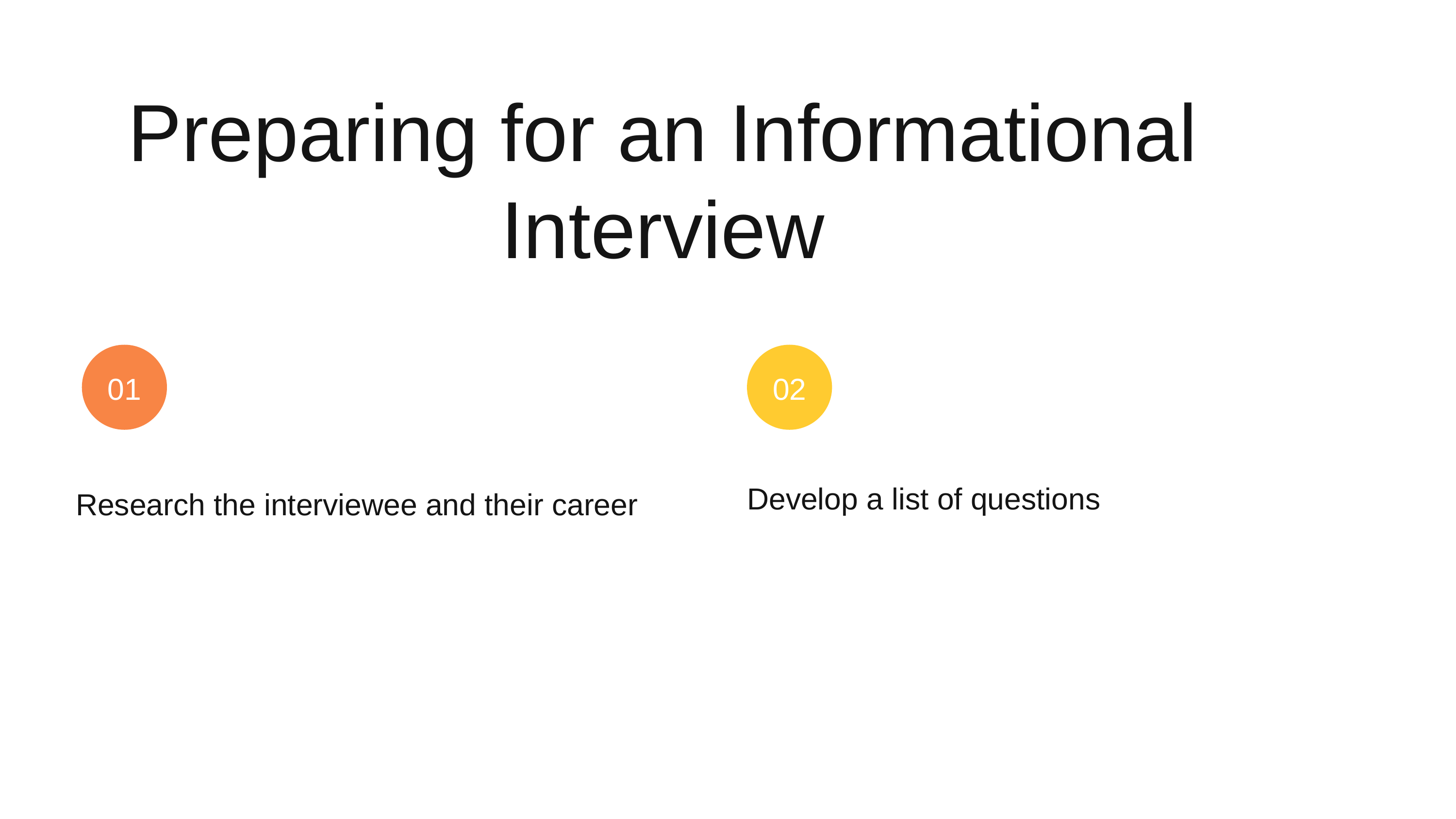

Preparing for an Informational Interview

01

02
Develop a list of questions
Research the interviewee and their career